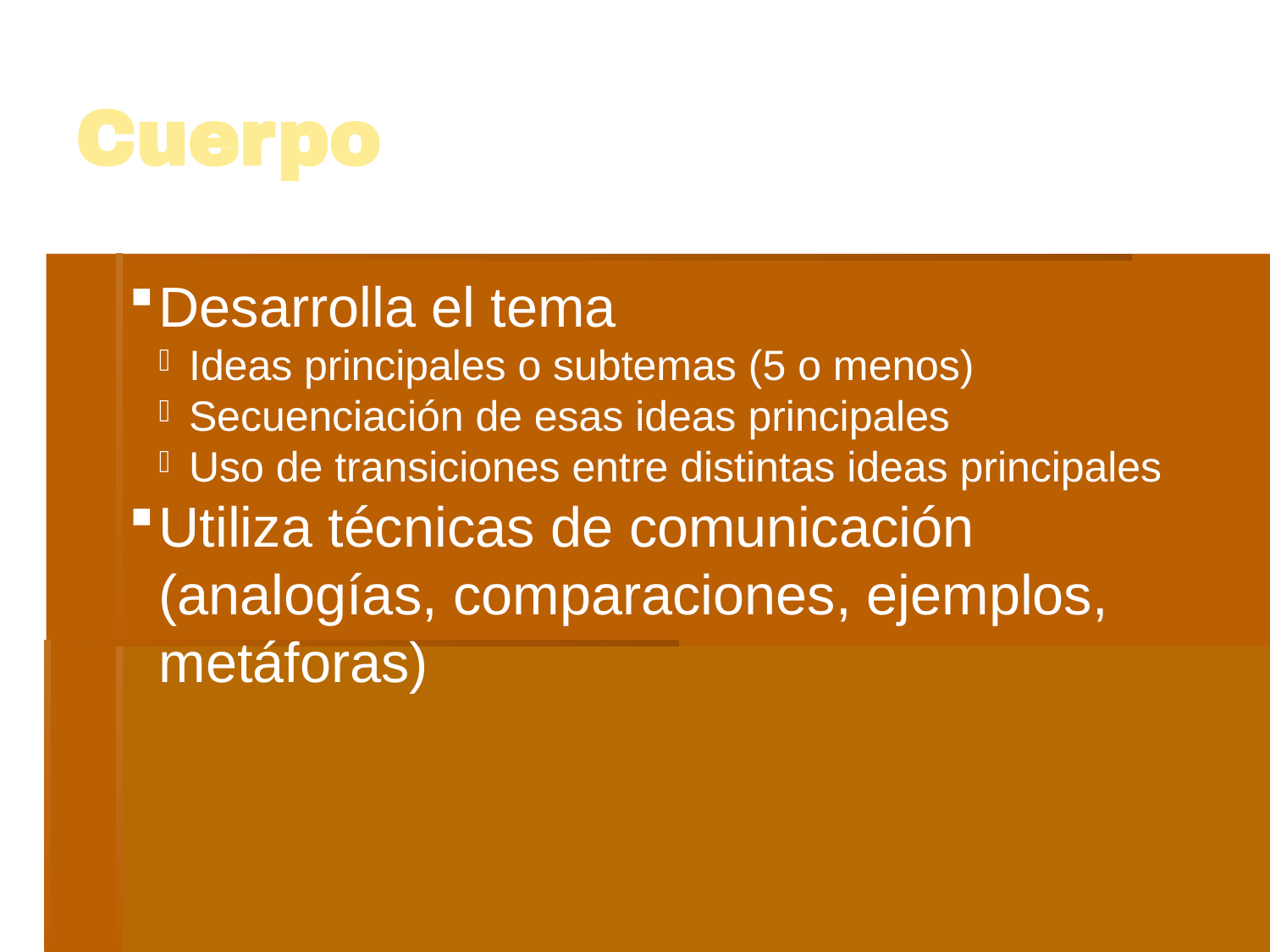

Cuerpo
Desarrolla el tema
Ideas principales o subtemas (5 o menos)
Secuenciación de esas ideas principales
Uso de transiciones entre distintas ideas principales
Utiliza técnicas de comunicación (analogías, comparaciones, ejemplos, metáforas)